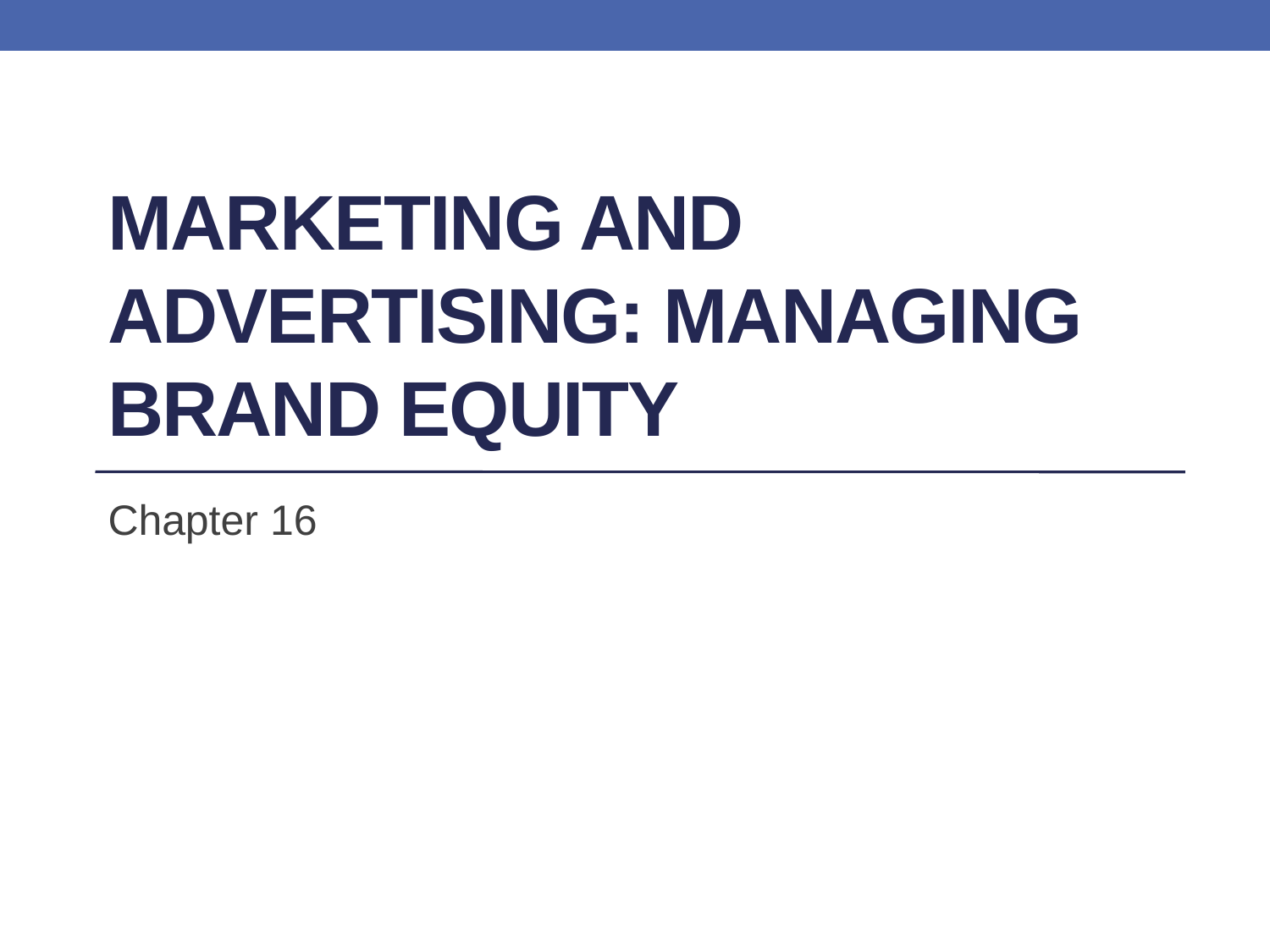

# Marketing and Advertising: Managing Brand Equity
Chapter 16